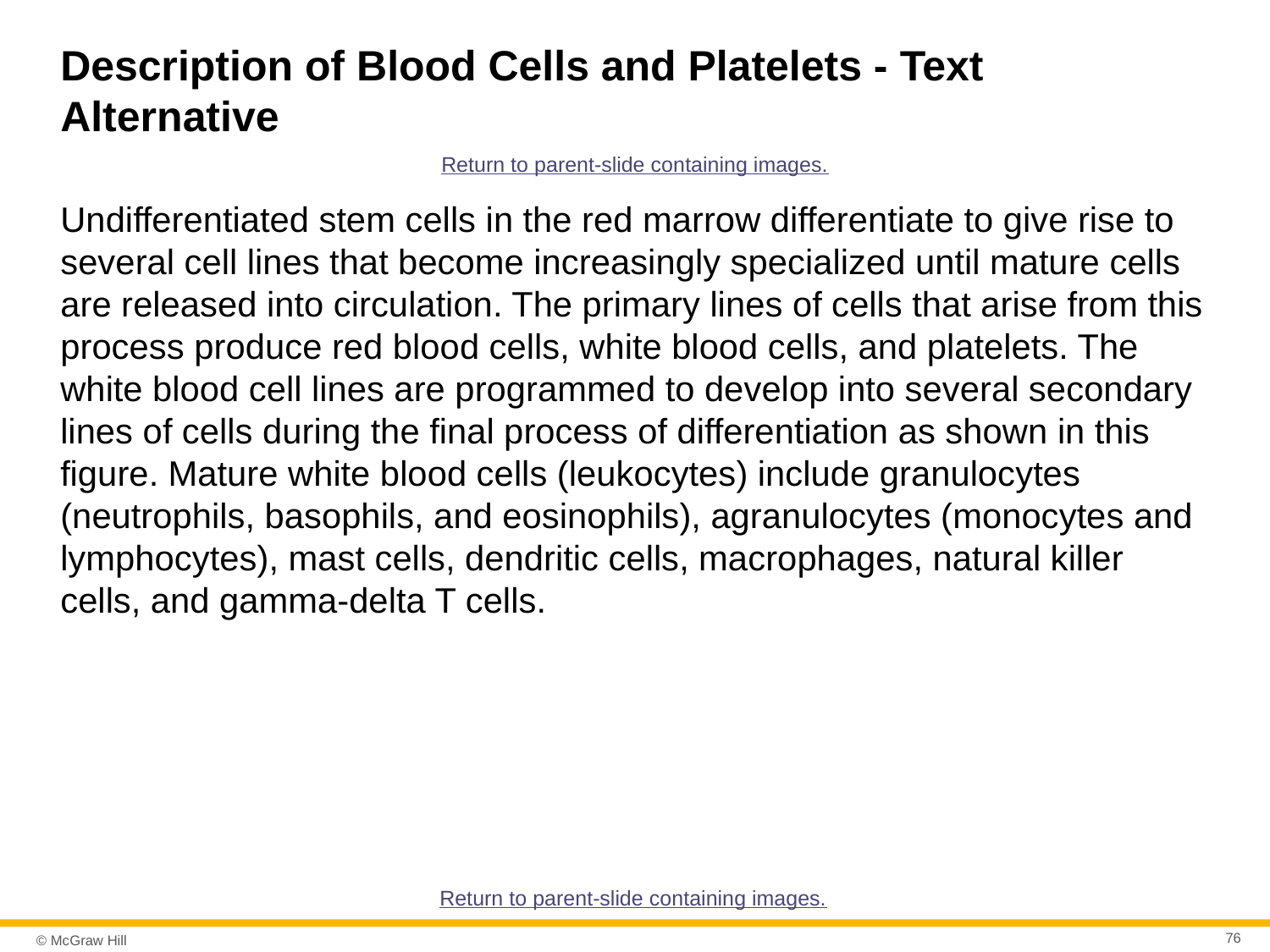

# Description of Blood Cells and Platelets - Text Alternative
Return to parent-slide containing images.
Undifferentiated stem cells in the red marrow differentiate to give rise to several cell lines that become increasingly specialized until mature cells are released into circulation. The primary lines of cells that arise from this process produce red blood cells, white blood cells, and platelets. The white blood cell lines are programmed to develop into several secondary lines of cells during the final process of differentiation as shown in this figure. Mature white blood cells (leukocytes) include granulocytes (neutrophils, basophils, and eosinophils), agranulocytes (monocytes and lymphocytes), mast cells, dendritic cells, macrophages, natural killer cells, and gamma-delta T cells.
Return to parent-slide containing images.